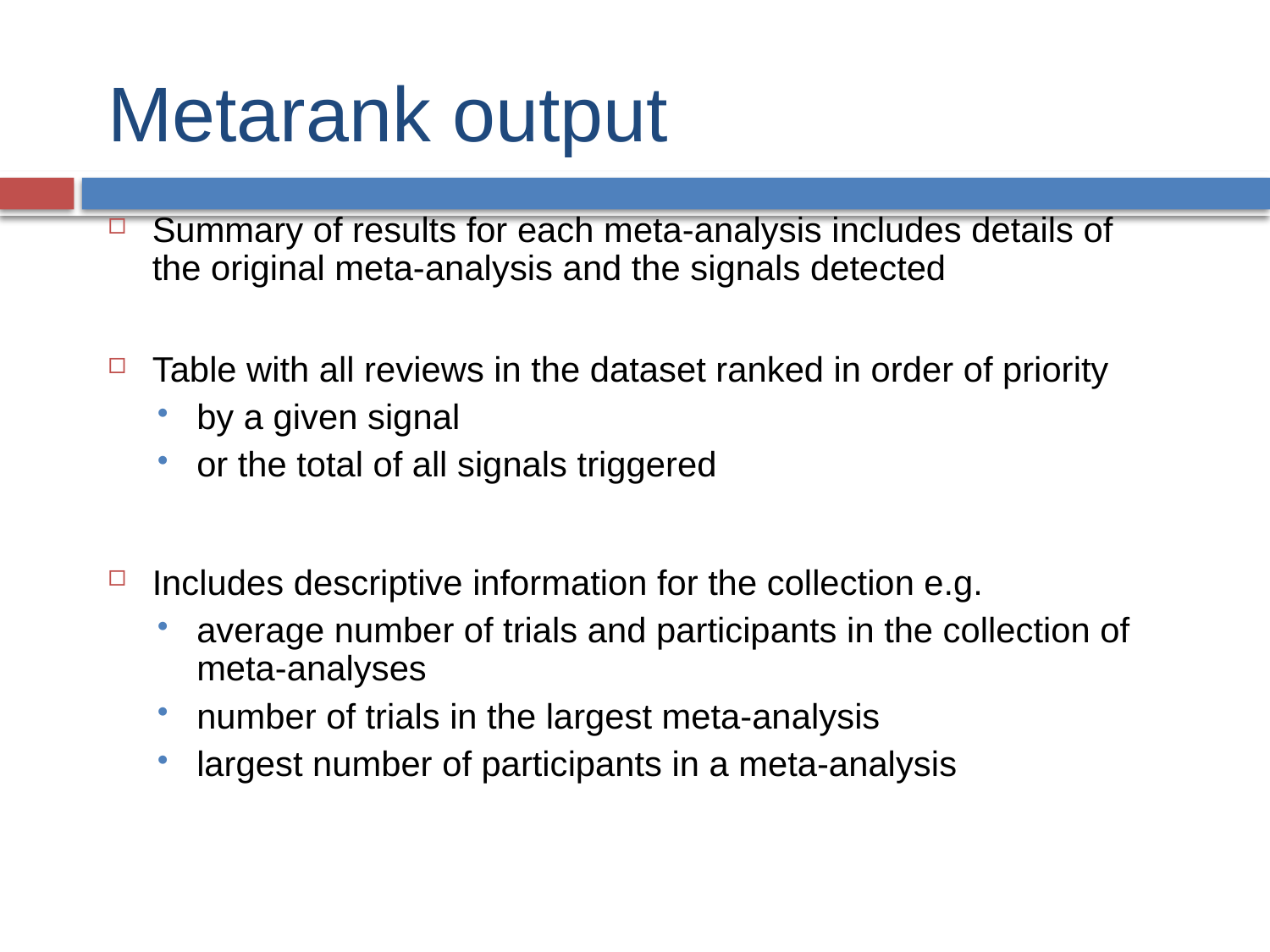

# Metarank output
Summary of results for each meta-analysis includes details of the original meta-analysis and the signals detected

Table with all reviews in the dataset ranked in order of priority
by a given signal
or the total of all signals triggered

Includes descriptive information for the collection e.g.
average number of trials and participants in the collection of meta-analyses
number of trials in the largest meta-analysis
largest number of participants in a meta-analysis